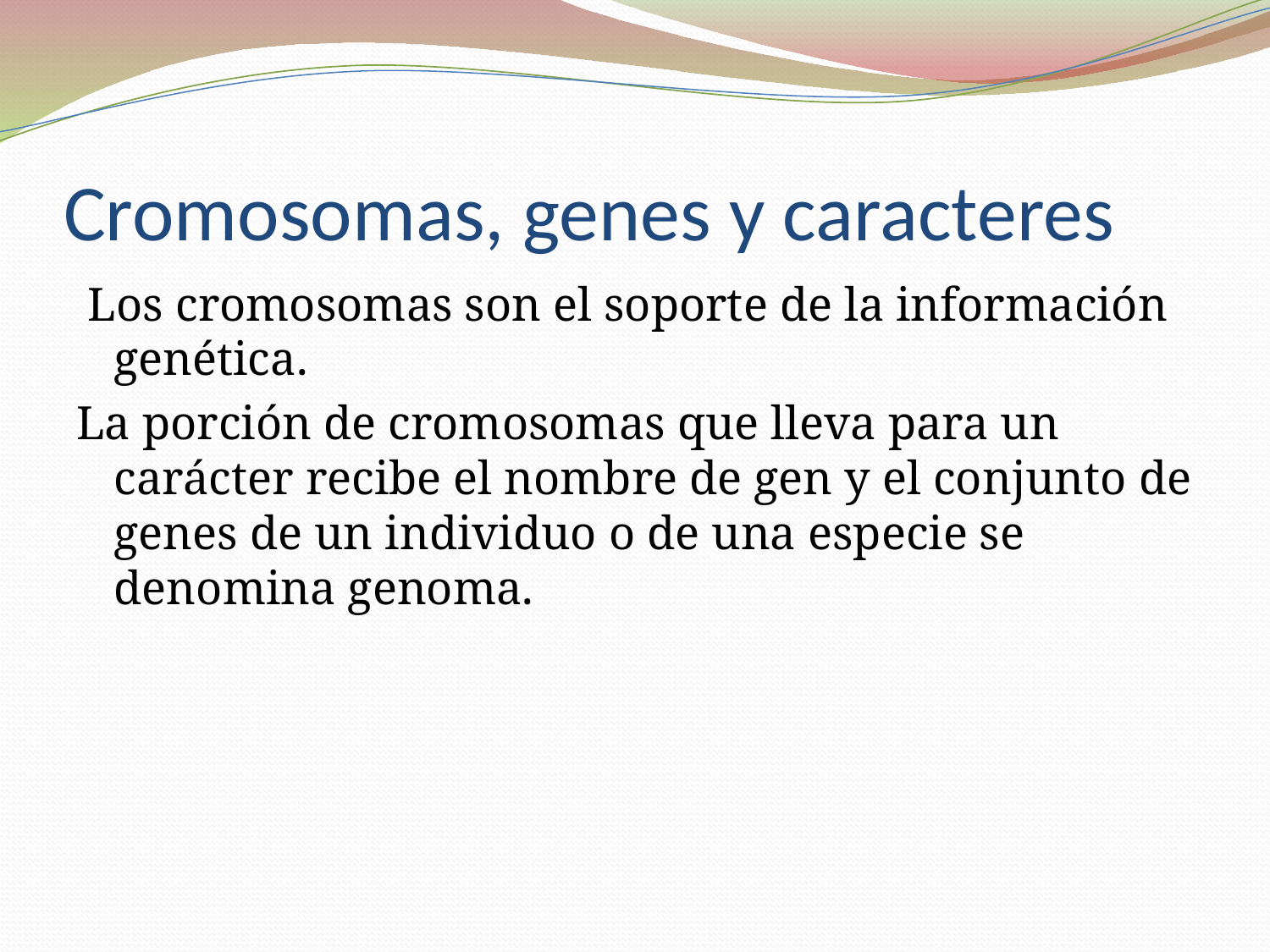

# Cromosomas, genes y caracteres
 Los cromosomas son el soporte de la información genética.
La porción de cromosomas que lleva para un carácter recibe el nombre de gen y el conjunto de genes de un individuo o de una especie se denomina genoma.